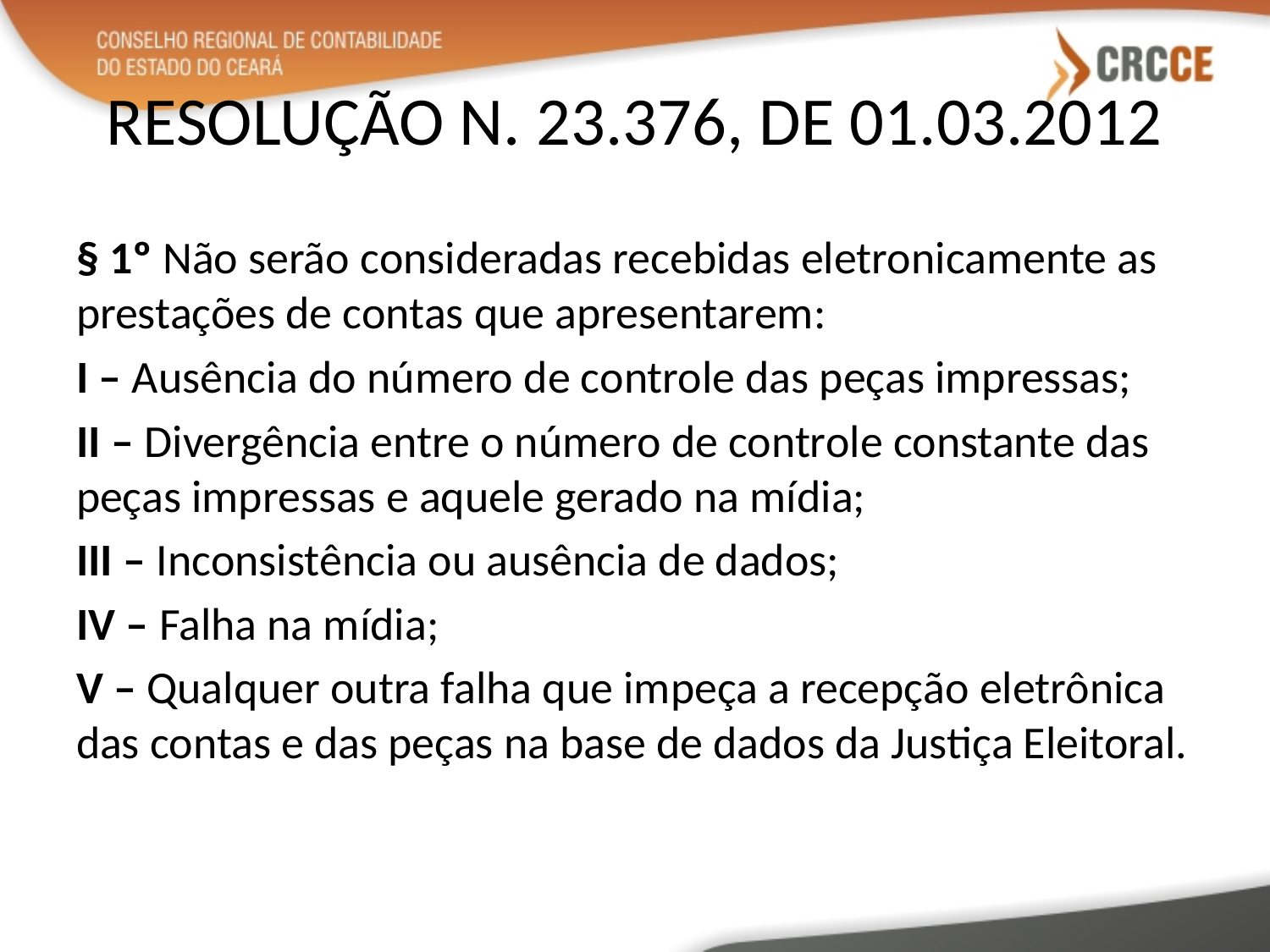

# RESOLUÇÃO N. 23.376, DE 01.03.2012
§ 1º Não serão consideradas recebidas eletronicamente as prestações de contas que apresentarem:
I – Ausência do número de controle das peças impressas;
II – Divergência entre o número de controle constante das peças impressas e aquele gerado na mídia;
III – Inconsistência ou ausência de dados;
IV – Falha na mídia;
V – Qualquer outra falha que impeça a recepção eletrônica das contas e das peças na base de dados da Justiça Eleitoral.